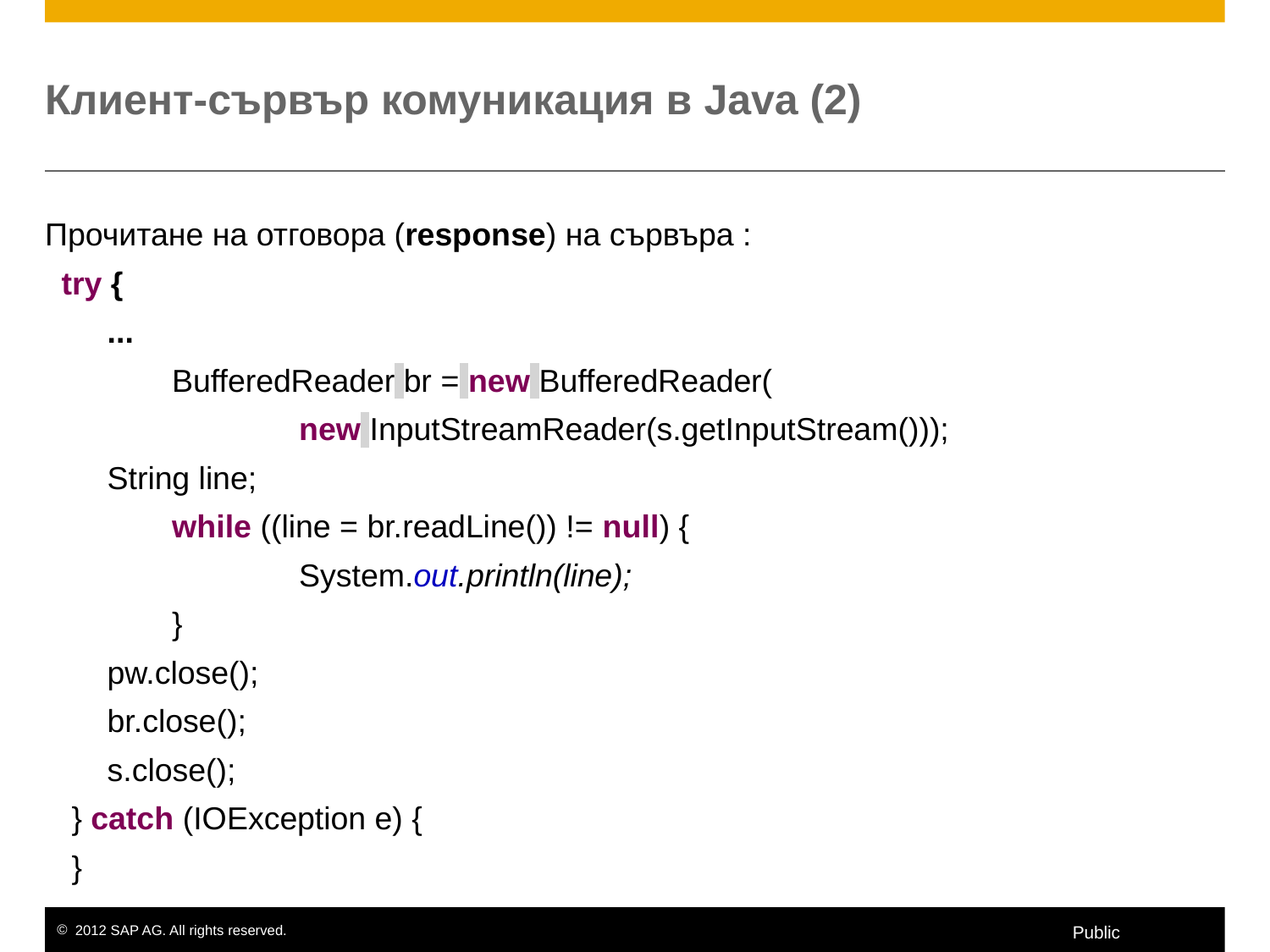

# Клиент-сървър комуникация в Java (2)
Прочитане на отговора (response) на сървъра :
   try {
       ...
	BufferedReader br = new BufferedReader(
		new InputStreamReader(s.getInputStream()));
       String line;
	while ((line = br.readLine()) != null) {
		System.out.println(line);
	}
       pw.close();
       br.close();
       s.close();
   } catch (IOException e) {
   }